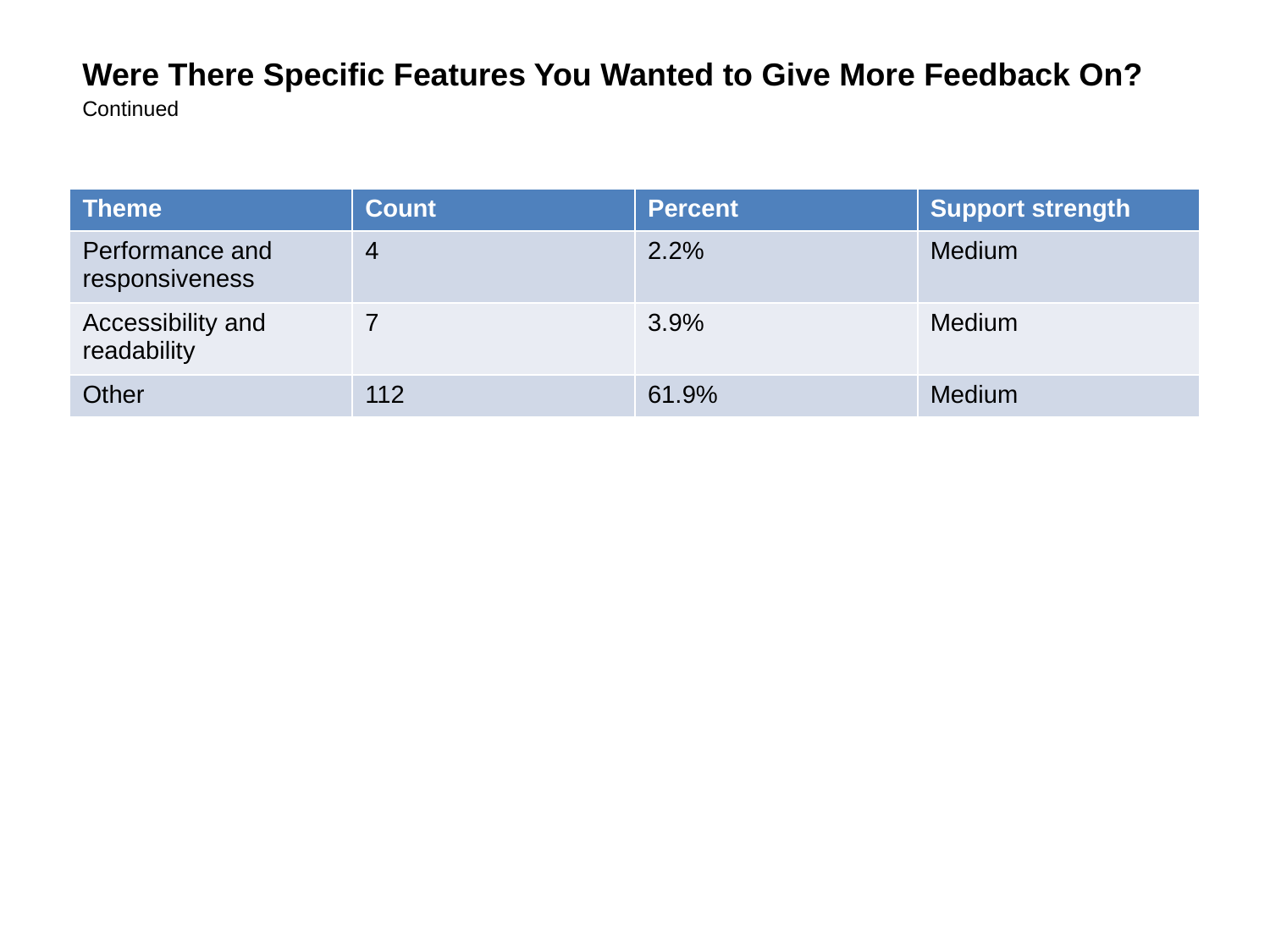

Were There Specific Features You Wanted to Give More Feedback On?
Continued
| Theme | Count | Percent | Support strength |
| --- | --- | --- | --- |
| Performance and responsiveness | 4 | 2.2% | Medium |
| Accessibility and readability | 7 | 3.9% | Medium |
| Other | 112 | 61.9% | Medium |